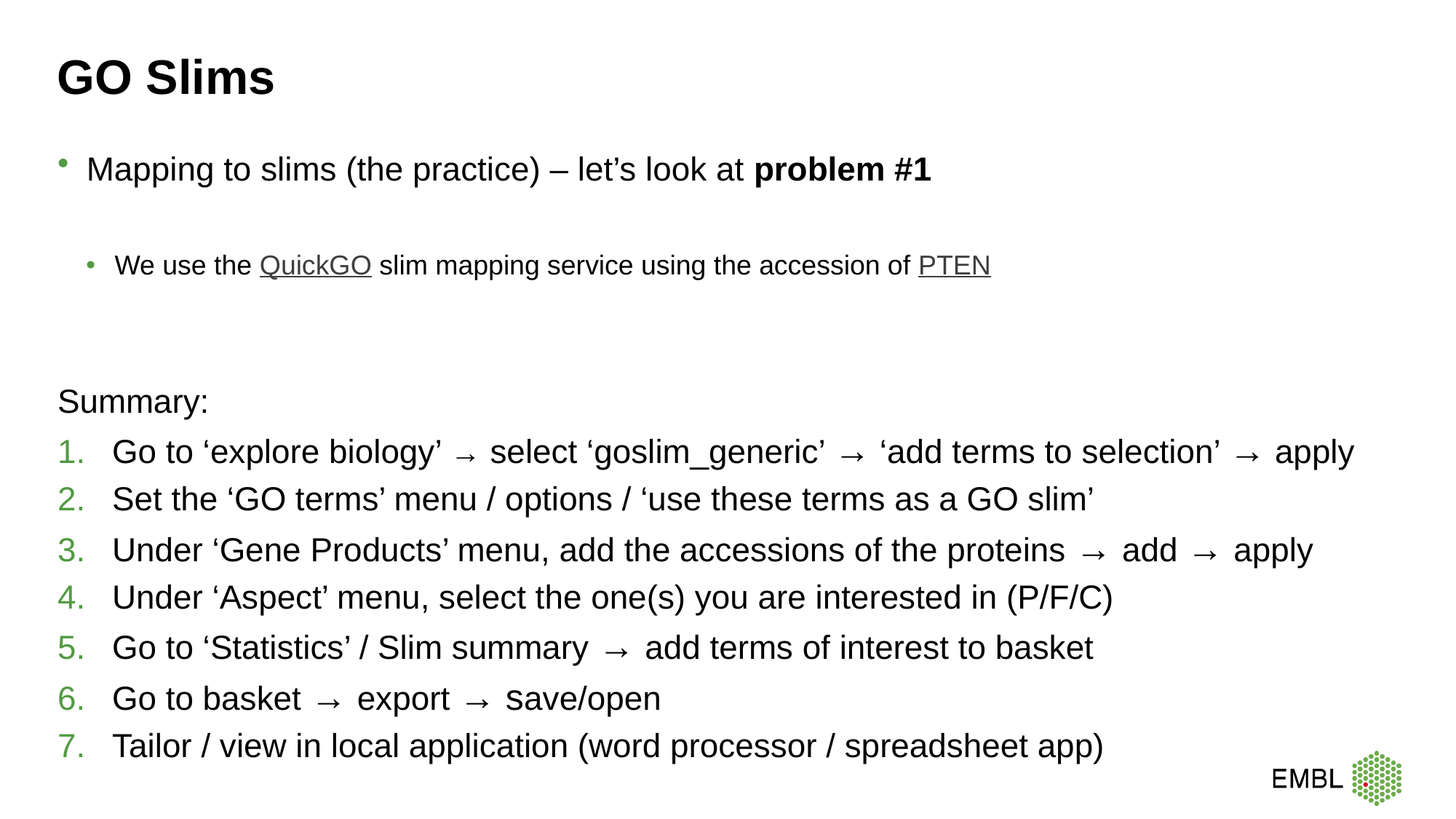

# GO Slims
Mapping to slims (the practice) – let’s look at problem #1

We use the QuickGO slim mapping service using the accession of PTEN

Summary:
Go to ‘explore biology’ → select ‘goslim_generic’ → ‘add terms to selection’ → apply
Set the ‘GO terms’ menu / options / ‘use these terms as a GO slim’
Under ‘Gene Products’ menu, add the accessions of the proteins → add → apply
Under ‘Aspect’ menu, select the one(s) you are interested in (P/F/C)
Go to ‘Statistics’ / Slim summary → add terms of interest to basket
Go to basket → export → save/open
Tailor / view in local application (word processor / spreadsheet app)